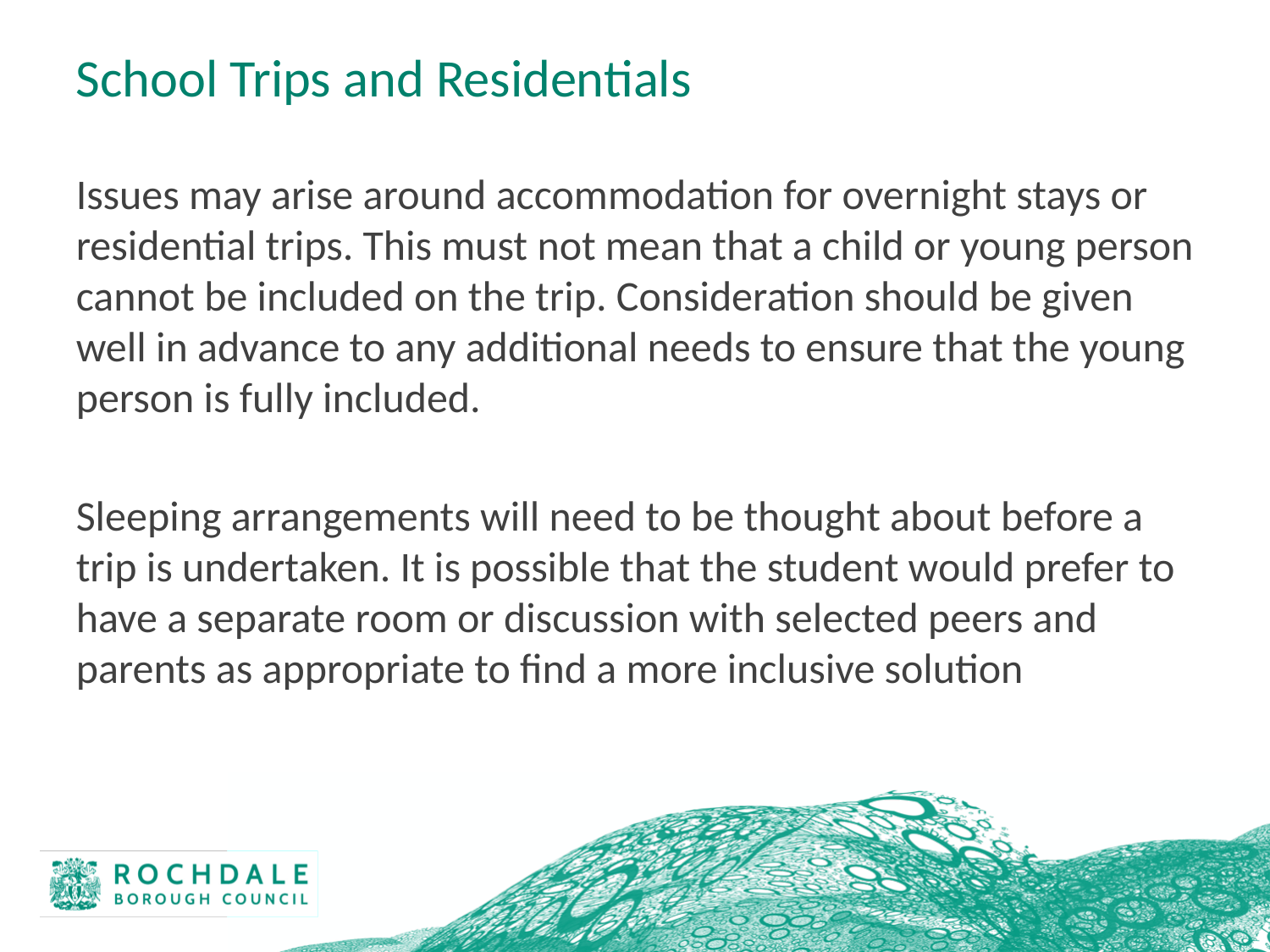

# School Trips and Residentials
Issues may arise around accommodation for overnight stays or residential trips. This must not mean that a child or young person cannot be included on the trip. Consideration should be given well in advance to any additional needs to ensure that the young person is fully included.

Sleeping arrangements will need to be thought about before a trip is undertaken. It is possible that the student would prefer to have a separate room or discussion with selected peers and parents as appropriate to find a more inclusive solution